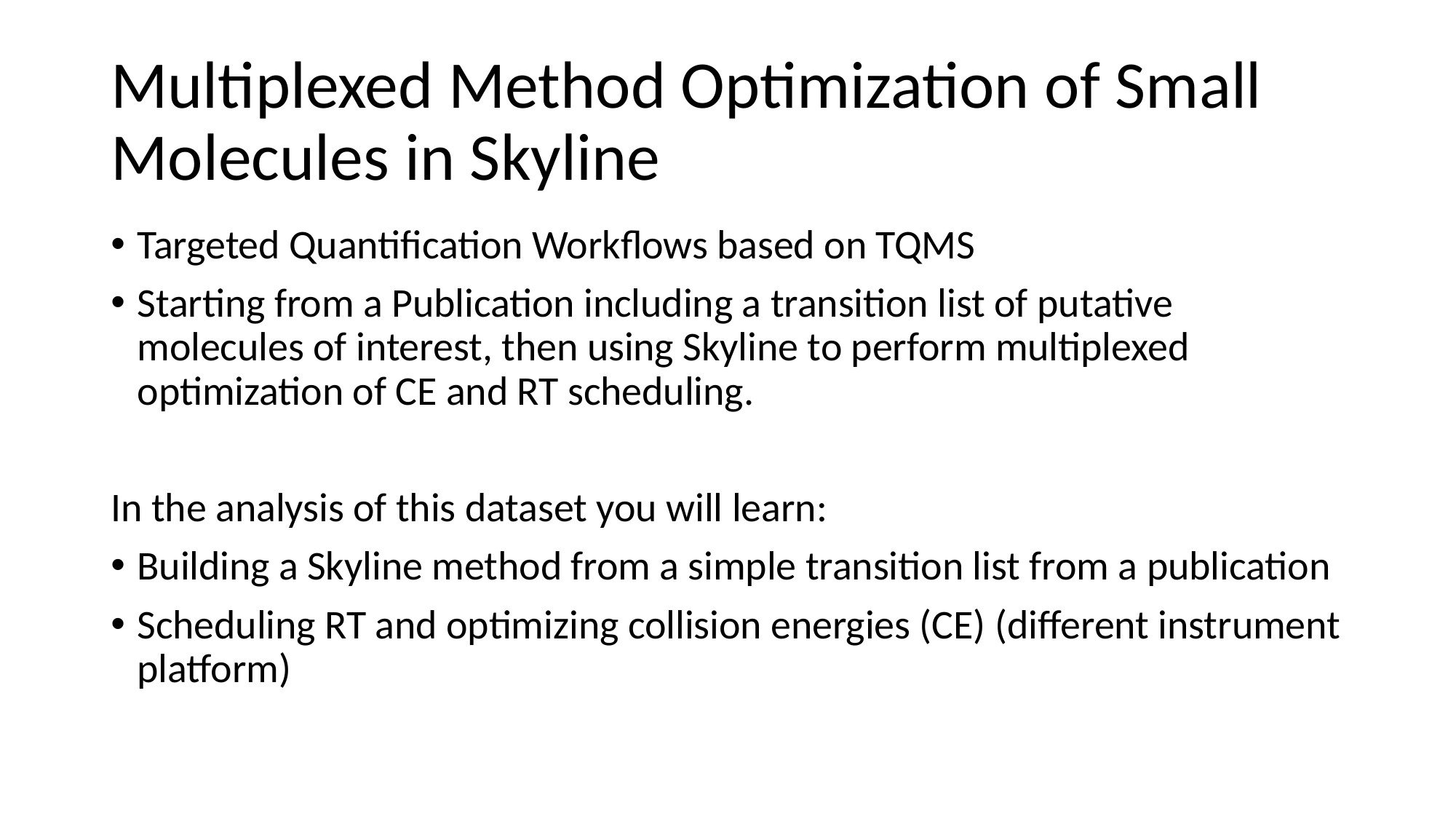

# Multiplexed Method Optimization of Small Molecules in Skyline
Targeted Quantification Workflows based on TQMS
Starting from a Publication including a transition list of putative molecules of interest, then using Skyline to perform multiplexed optimization of CE and RT scheduling.

In the analysis of this dataset you will learn:
Building a Skyline method from a simple transition list from a publication
Scheduling RT and optimizing collision energies (CE) (different instrument platform)